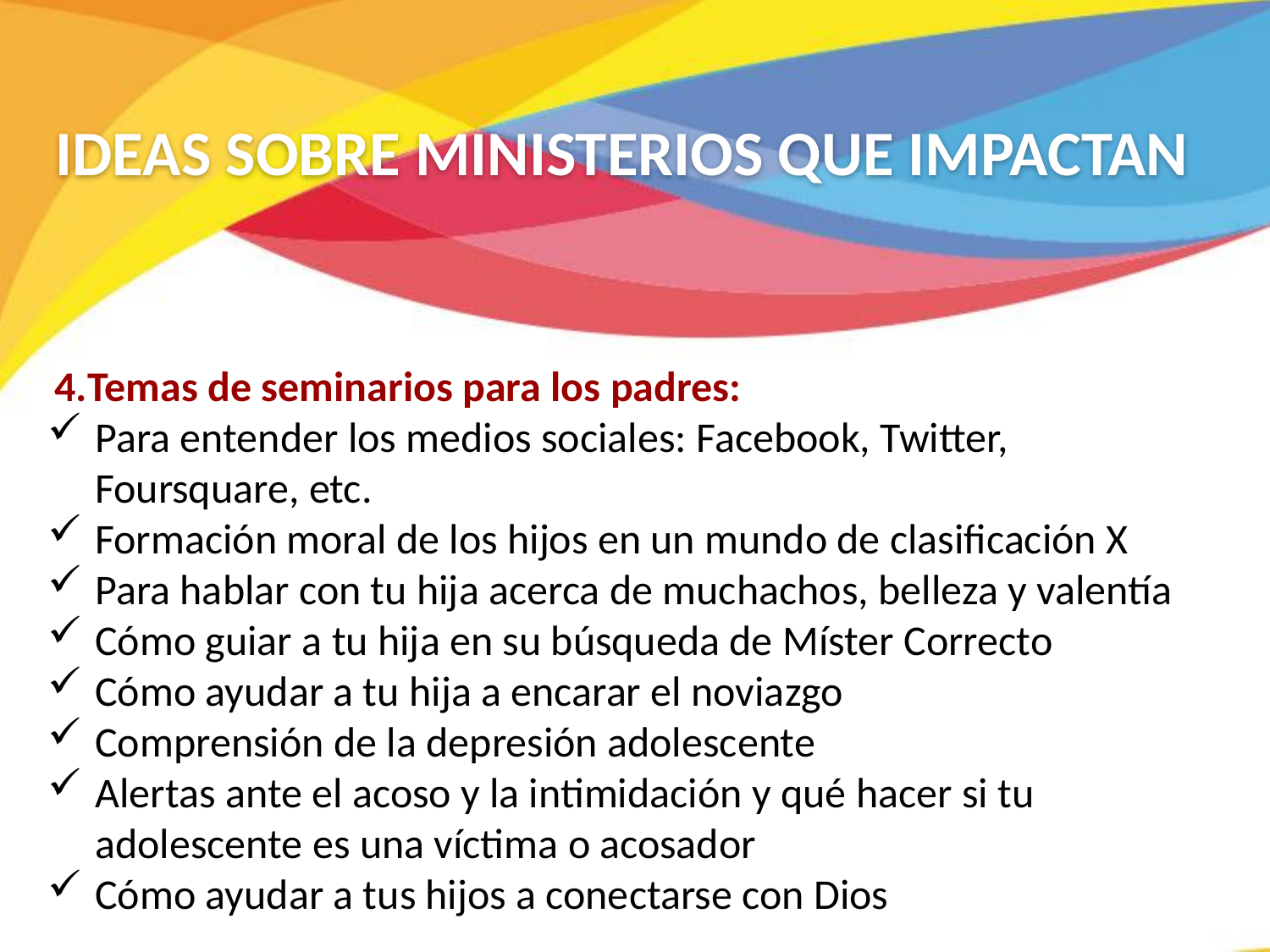

IDEAS SOBRE MINISTERIOS QUE IMPACTAN
 4.Temas de seminarios para los padres:
Para entender los medios sociales: Facebook, Twitter, Foursquare, etc.
Formación moral de los hijos en un mundo de clasificación X
Para hablar con tu hija acerca de muchachos, belleza y valentía
Cómo guiar a tu hija en su búsqueda de Míster Correcto
Cómo ayudar a tu hija a encarar el noviazgo
Comprensión de la depresión adolescente
Alertas ante el acoso y la intimidación y qué hacer si tu adolescente es una víctima o acosador
Cómo ayudar a tus hijos a conectarse con Dios